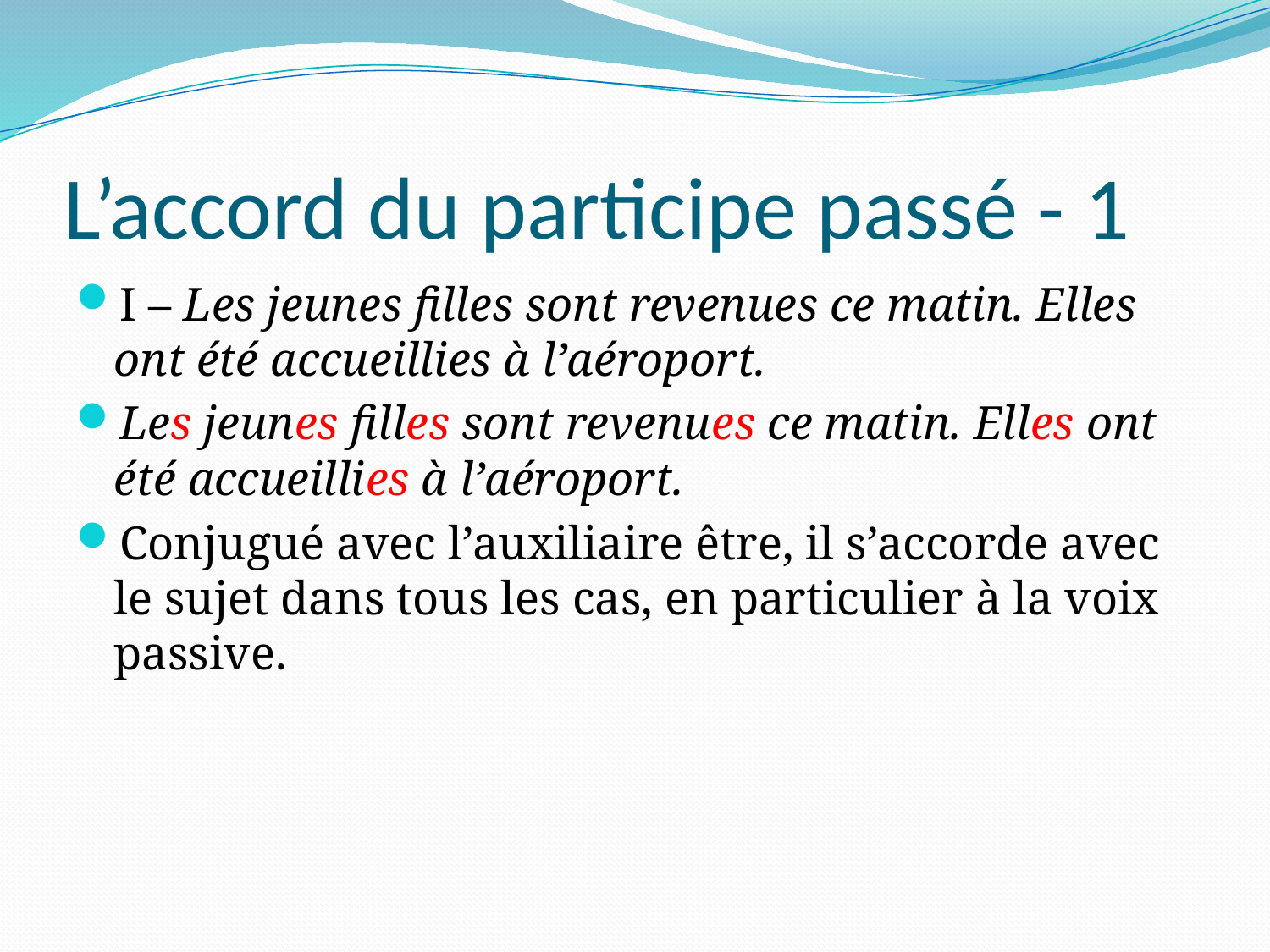

# L’accord du participe passé - 1
I – Les jeunes filles sont revenues ce matin. Elles ont été accueillies à l’aéroport.
Les jeunes filles sont revenues ce matin. Elles ont été accueillies à l’aéroport.
Conjugué avec l’auxiliaire être, il s’accorde avec le sujet dans tous les cas, en particulier à la voix passive.